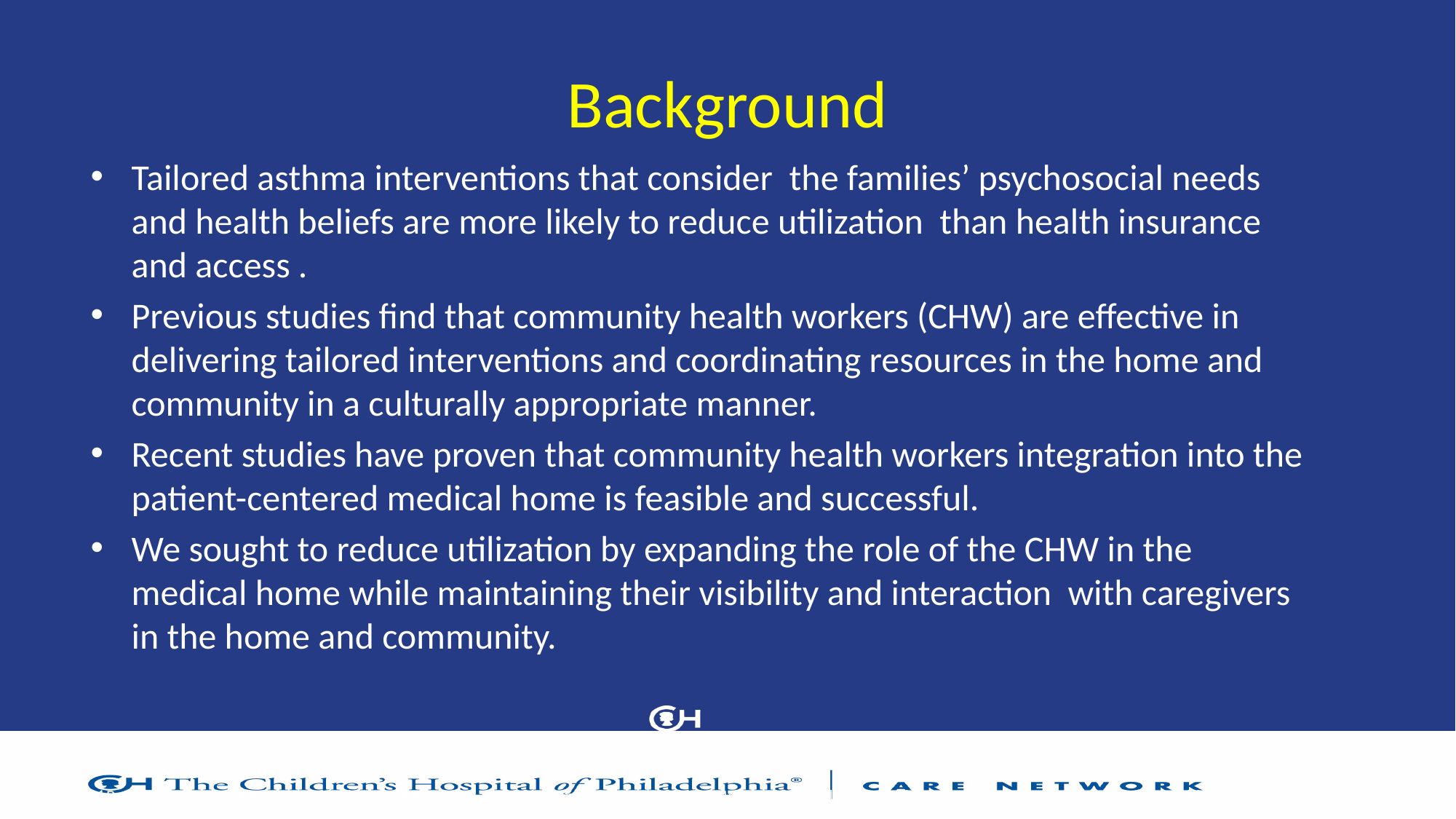

# Background
Tailored asthma interventions that consider  the families’ psychosocial needs  and health beliefs are more likely to reduce utilization  than health insurance and access .
Previous studies find that community health workers (CHW) are effective in  delivering tailored interventions and coordinating resources in the home and community in a culturally appropriate manner.
Recent studies have proven that community health workers integration into the patient-centered medical home is feasible and successful.
We sought to reduce utilization by expanding the role of the CHW in the medical home while maintaining their visibility and interaction  with caregivers in the home and community.

 1.Bryant-Stephens  AJPH 2009 , 2. Crocker, Am J Prev Med 2011, 3. Nurmagabetov, Am J Prev Med 2011, 4. Findley, J Ambul Care Manage 2014, 5. Wennerstrom, Health Promot Practice 2015